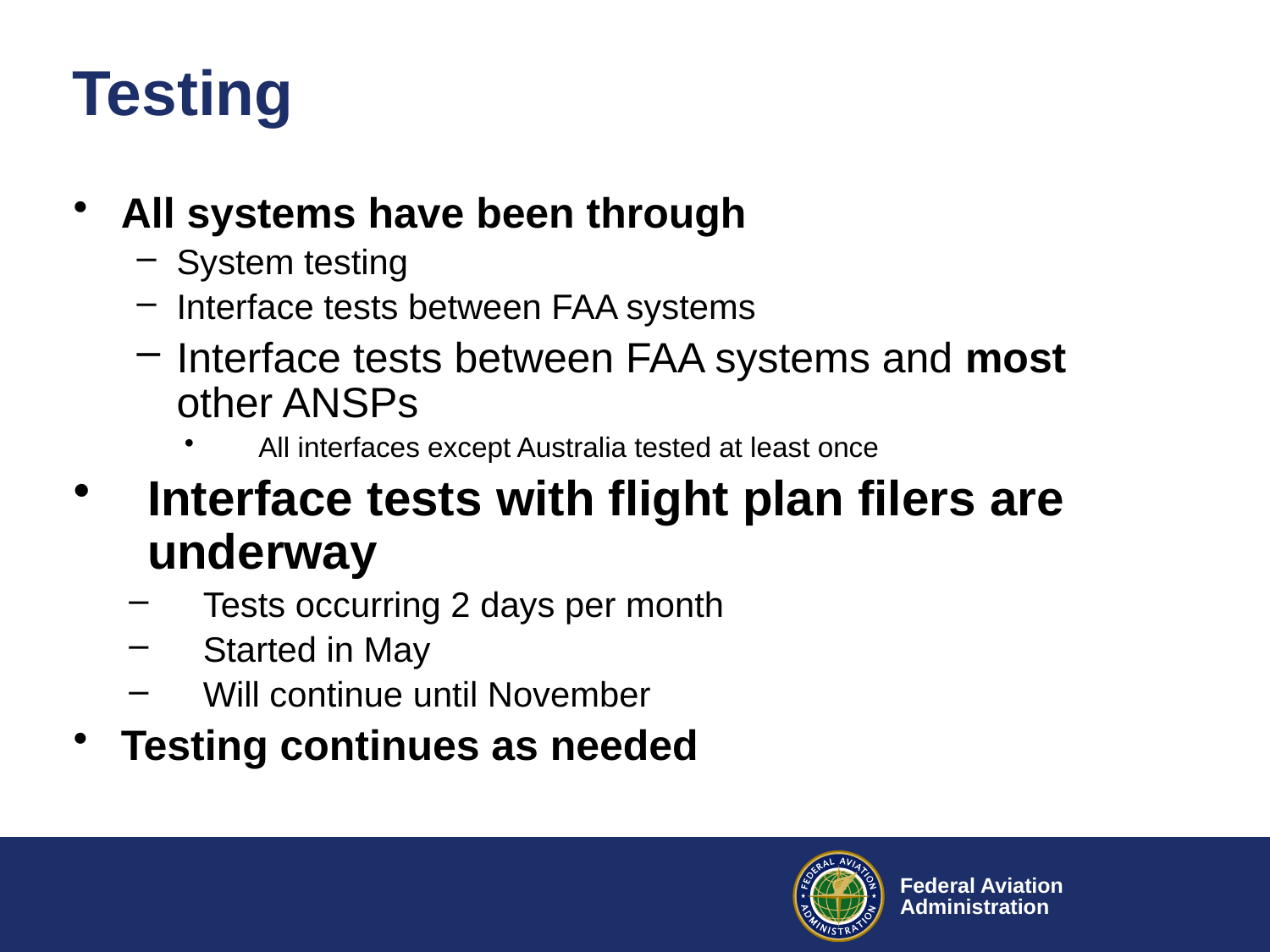

# Testing
All systems have been through
System testing
Interface tests between FAA systems
Interface tests between FAA systems and most other ANSPs
All interfaces except Australia tested at least once
Interface tests with flight plan filers are underway
Tests occurring 2 days per month
Started in May
Will continue until November
Testing continues as needed